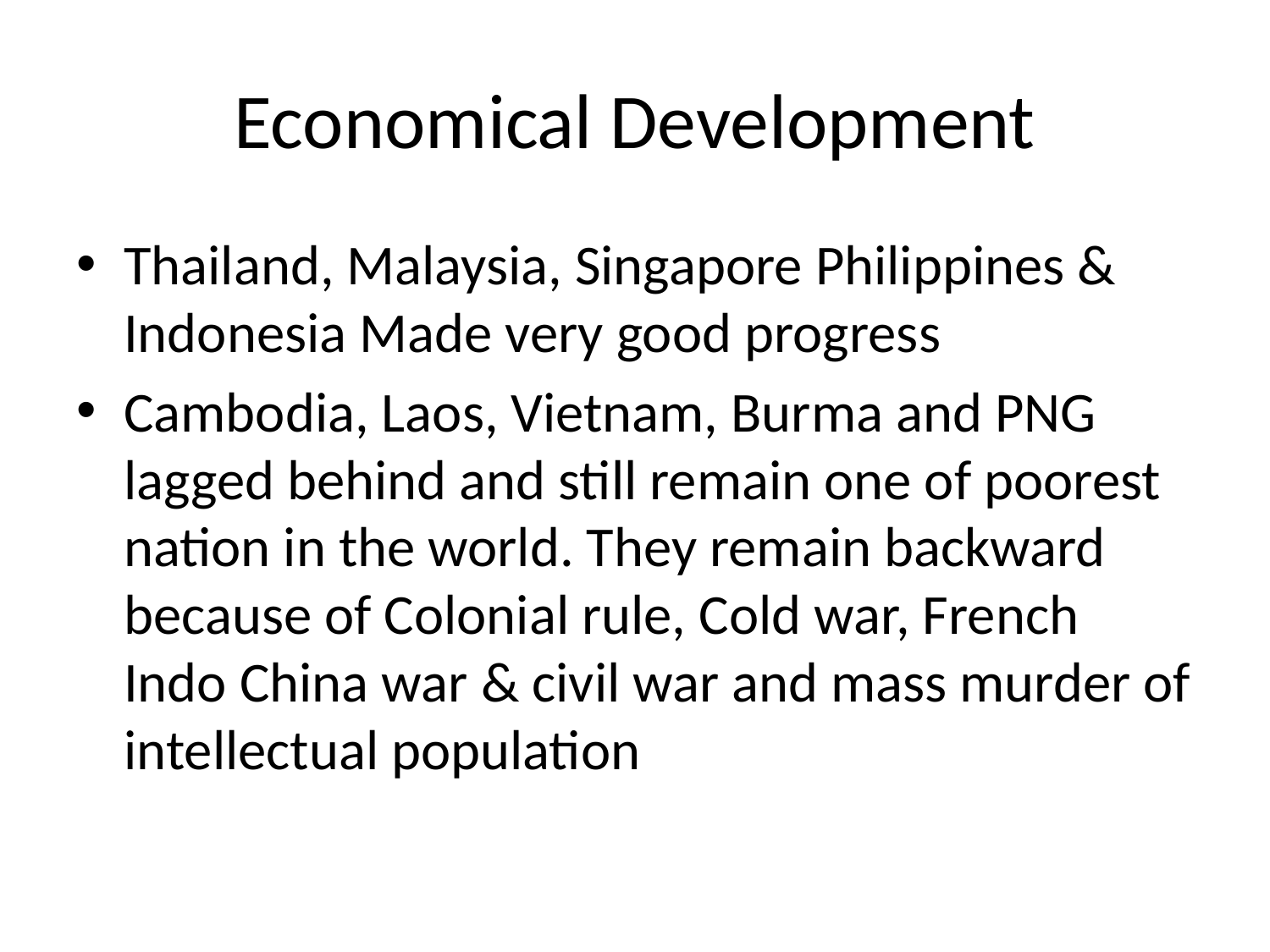

# Economical Development
Thailand, Malaysia, Singapore Philippines & Indonesia Made very good progress
Cambodia, Laos, Vietnam, Burma and PNG lagged behind and still remain one of poorest nation in the world. They remain backward because of Colonial rule, Cold war, French Indo China war & civil war and mass murder of intellectual population